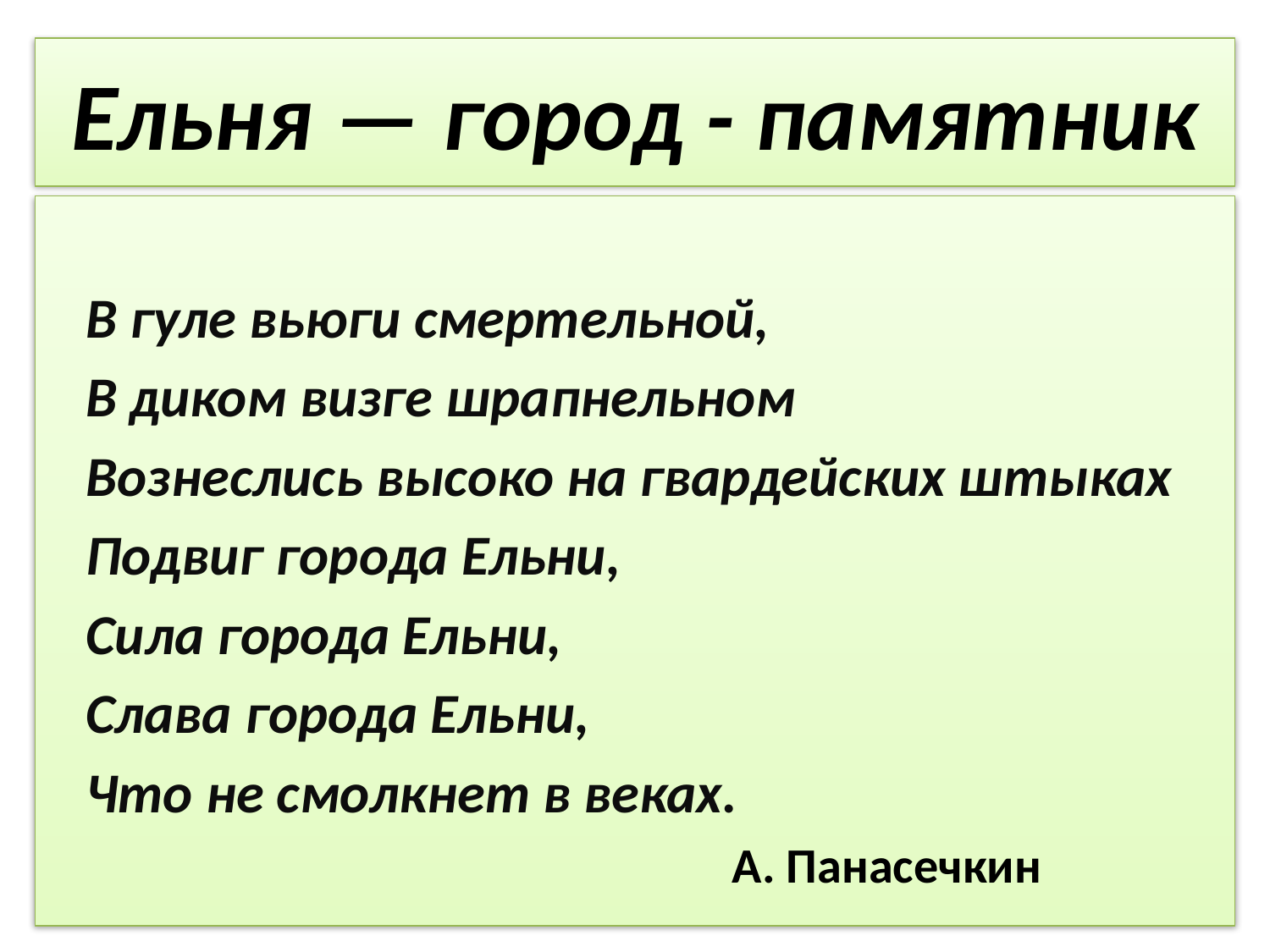

# Ельня — город - памятник

   В гуле вьюги смертельной,
   В диком визге шрапнельном
   Вознеслись высоко на гвардейских штыках
   Подвиг города Ельни,
   Сила города Ельни,
   Слава города Ельни,
   Что не смолкнет в веках.
                                                             А. Панасечкин